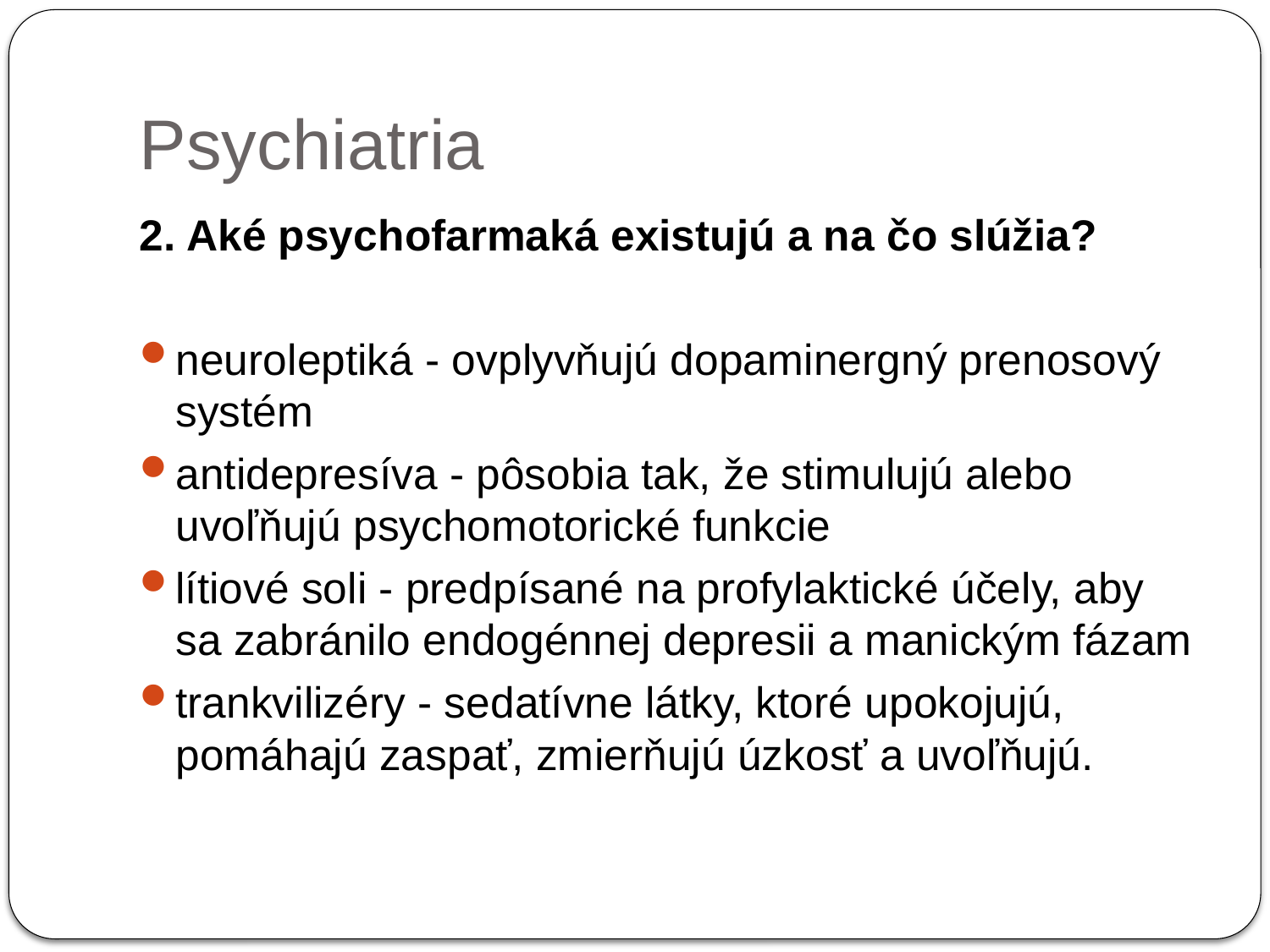

# Psychiatria
2. Aké psychofarmaká existujú a na čo slúžia?

neuroleptiká - ovplyvňujú dopaminergný prenosový systém
antidepresíva - pôsobia tak, že stimulujú alebo uvoľňujú psychomotorické funkcie
lítiové soli - predpísané na profylaktické účely, aby sa zabránilo endogénnej depresii a manickým fázam
trankvilizéry - sedatívne látky, ktoré upokojujú, pomáhajú zaspať, zmierňujú úzkosť a uvoľňujú.